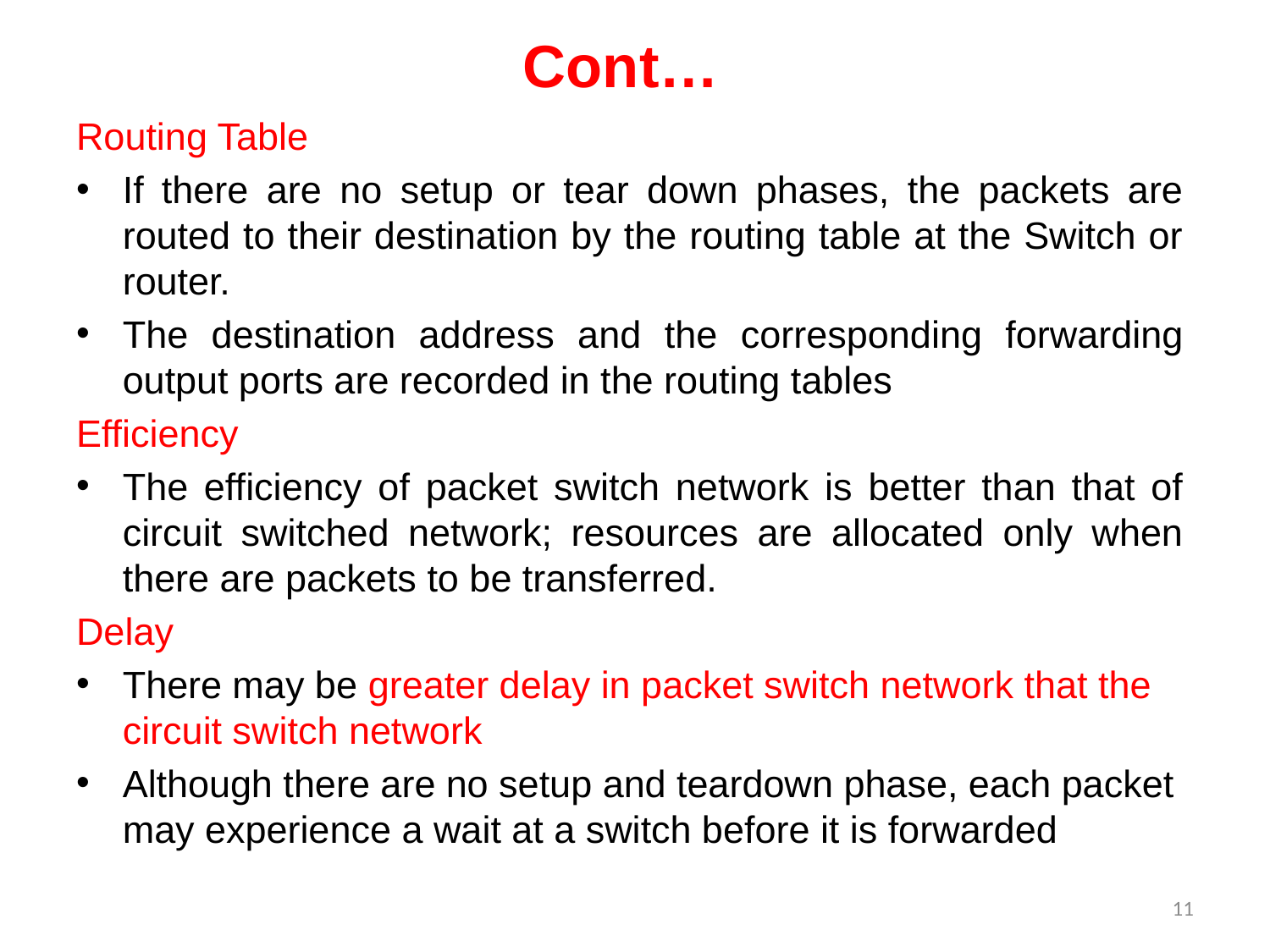

# Cont…
Routing Table
If there are no setup or tear down phases, the packets are routed to their destination by the routing table at the Switch or router.
The destination address and the corresponding forwarding output ports are recorded in the routing tables
Efficiency
The efficiency of packet switch network is better than that of circuit switched network; resources are allocated only when there are packets to be transferred.
Delay
There may be greater delay in packet switch network that the circuit switch network
Although there are no setup and teardown phase, each packet may experience a wait at a switch before it is forwarded

11